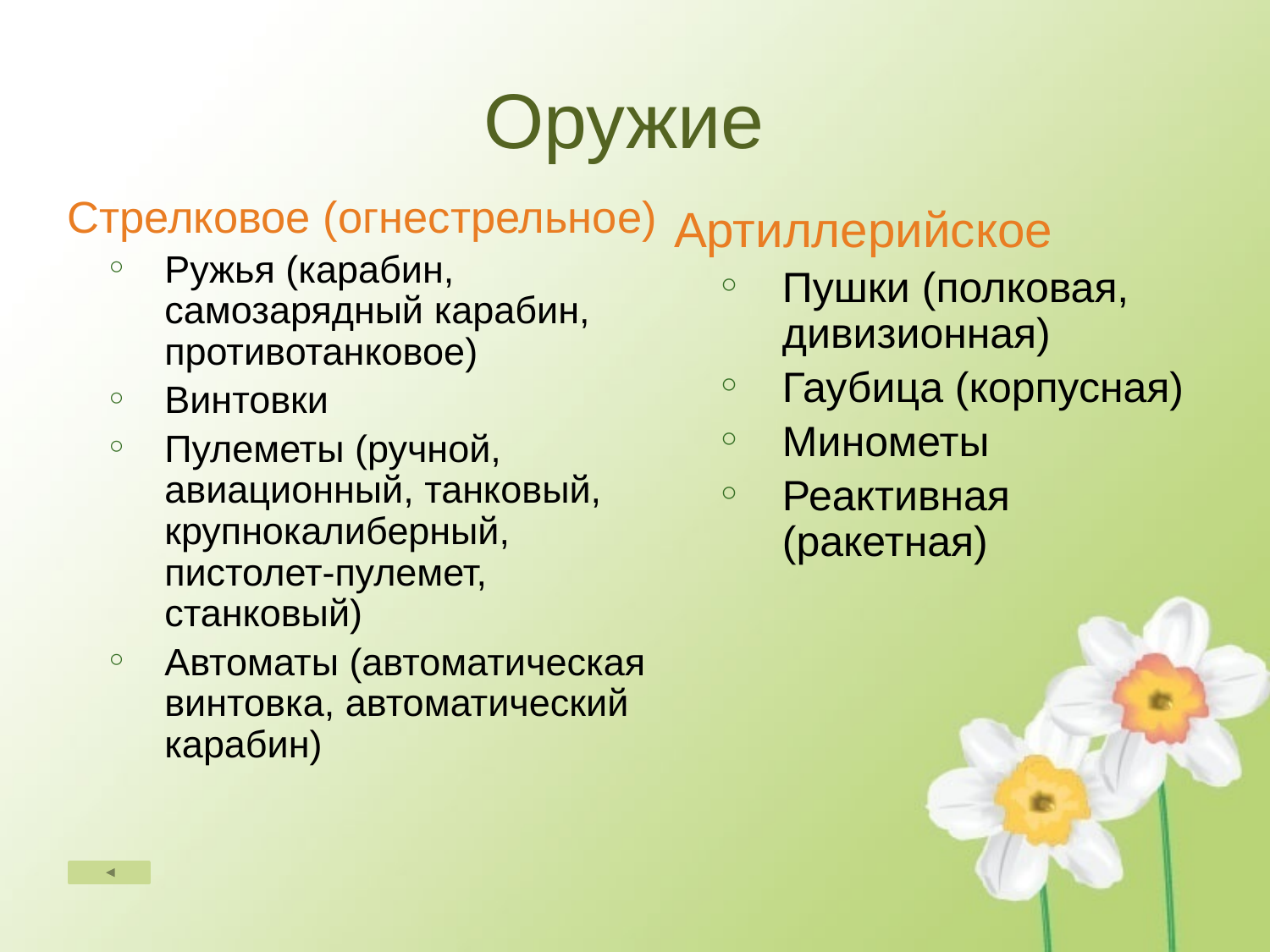

# Оружие
Стрелковое (огнестрельное)
Ружья (карабин, самозарядный карабин, противотанковое)
Винтовки
Пулеметы (ручной, авиационный, танковый, крупнокалиберный, пистолет-пулемет, станковый)
Автоматы (автоматическая  винтовка, автоматический карабин)

Артиллерийское
Пушки (полковая, дивизионная)
Гаубица (корпусная)
Минометы
Реактивная (ракетная)